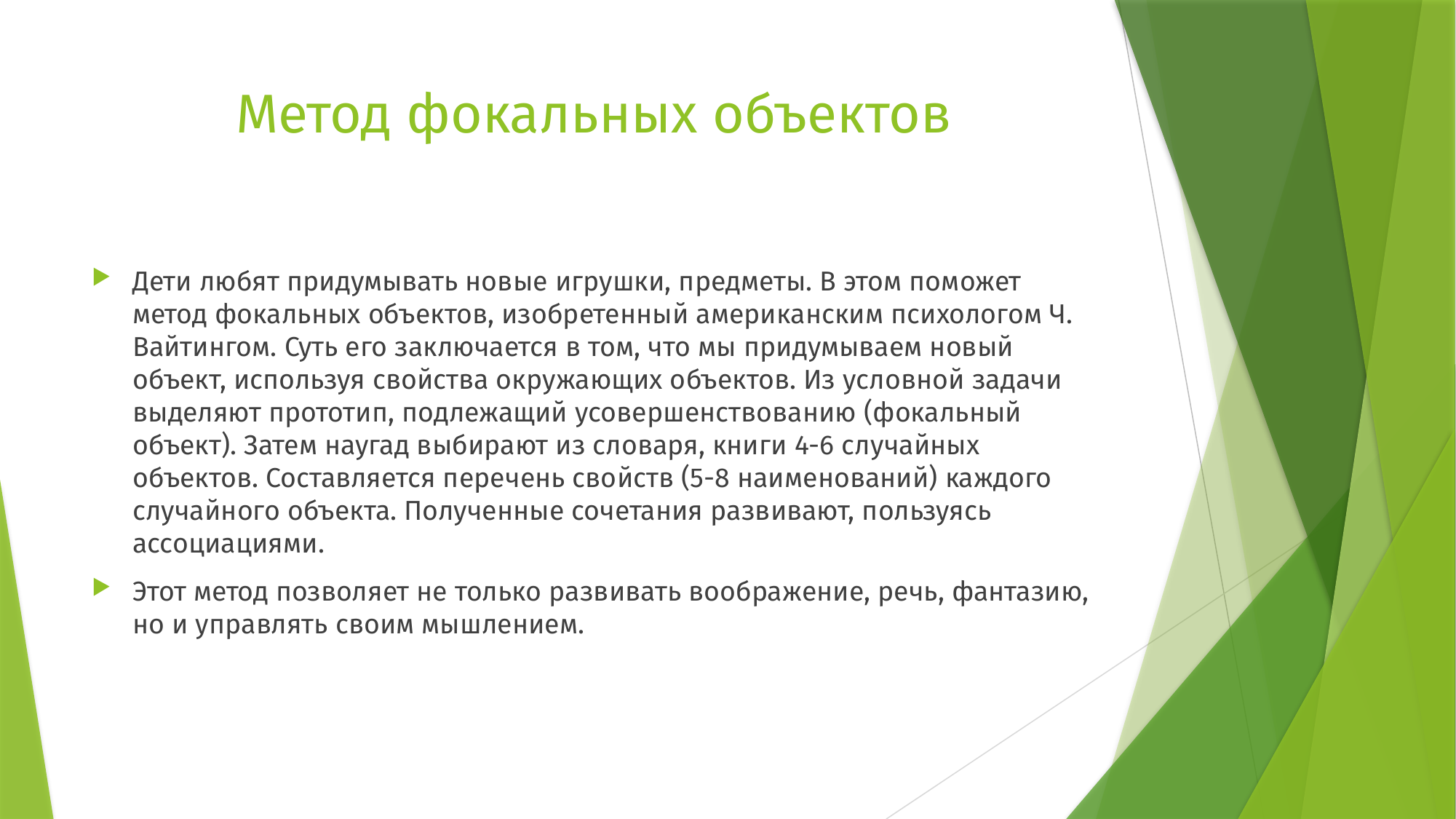

# Метод фокальных объектов
Дети любят придумывать новые игрушки, предметы. В этом поможет метод фокальных объектов, изобретенный американским психологом Ч. Вайтингом. Суть его заключается в том, что мы придумываем новый объект, используя свойства окружающих объектов. Из условной задачи выделяют прототип, подлежащий усовершенствованию (фокальный объект). Затем наугад выбирают из словаря, книги 4-6 случайных объектов. Составляется перечень свойств (5-8 наименований) каждого случайного объекта. Полученные сочетания развивают, пользуясь ассоциациями.
Этот метод позволяет не только развивать воображение, речь, фантазию, но и управлять своим мышлением.